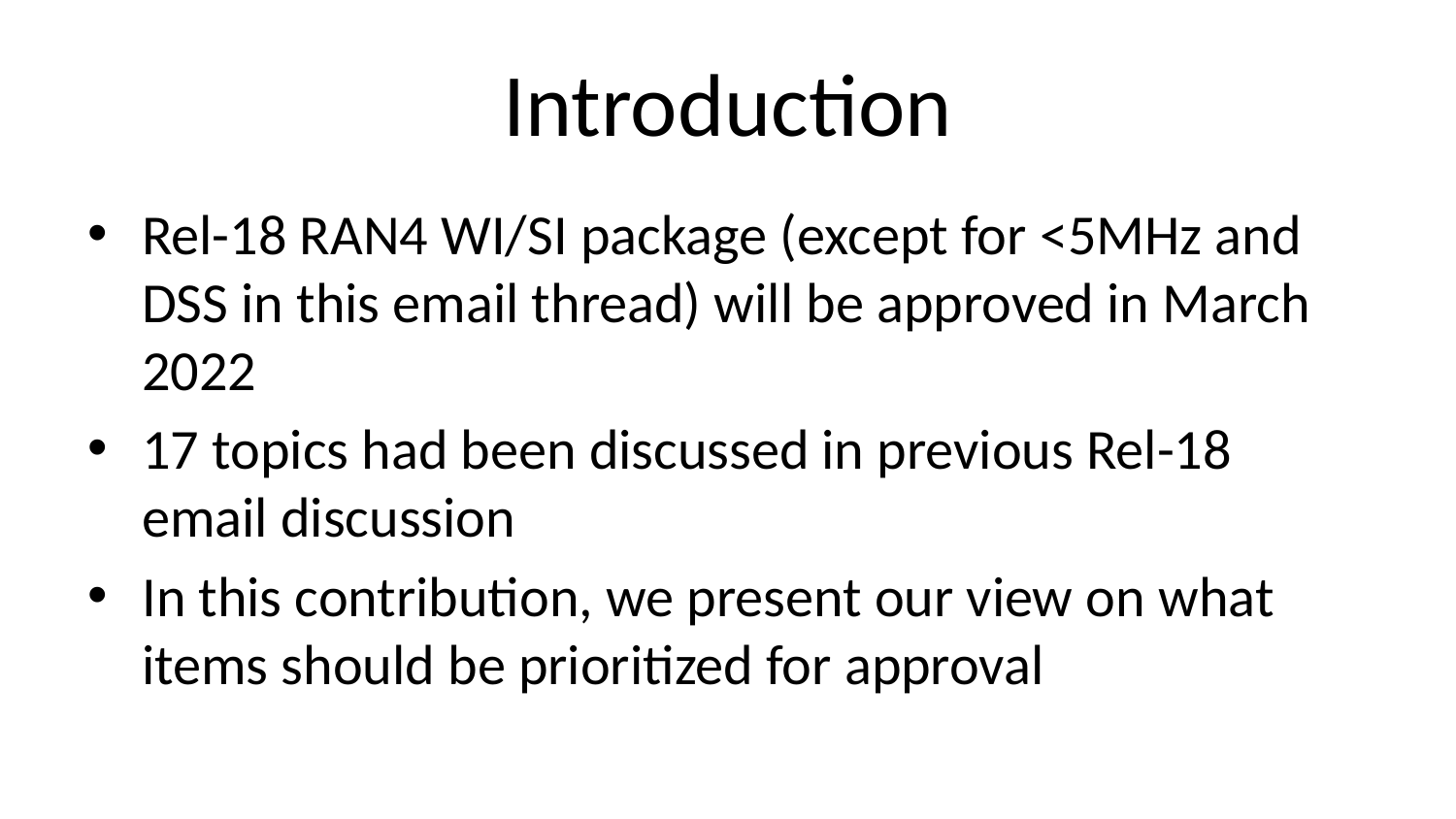

# Introduction
Rel-18 RAN4 WI/SI package (except for <5MHz and DSS in this email thread) will be approved in March 2022
17 topics had been discussed in previous Rel-18 email discussion
In this contribution, we present our view on what items should be prioritized for approval